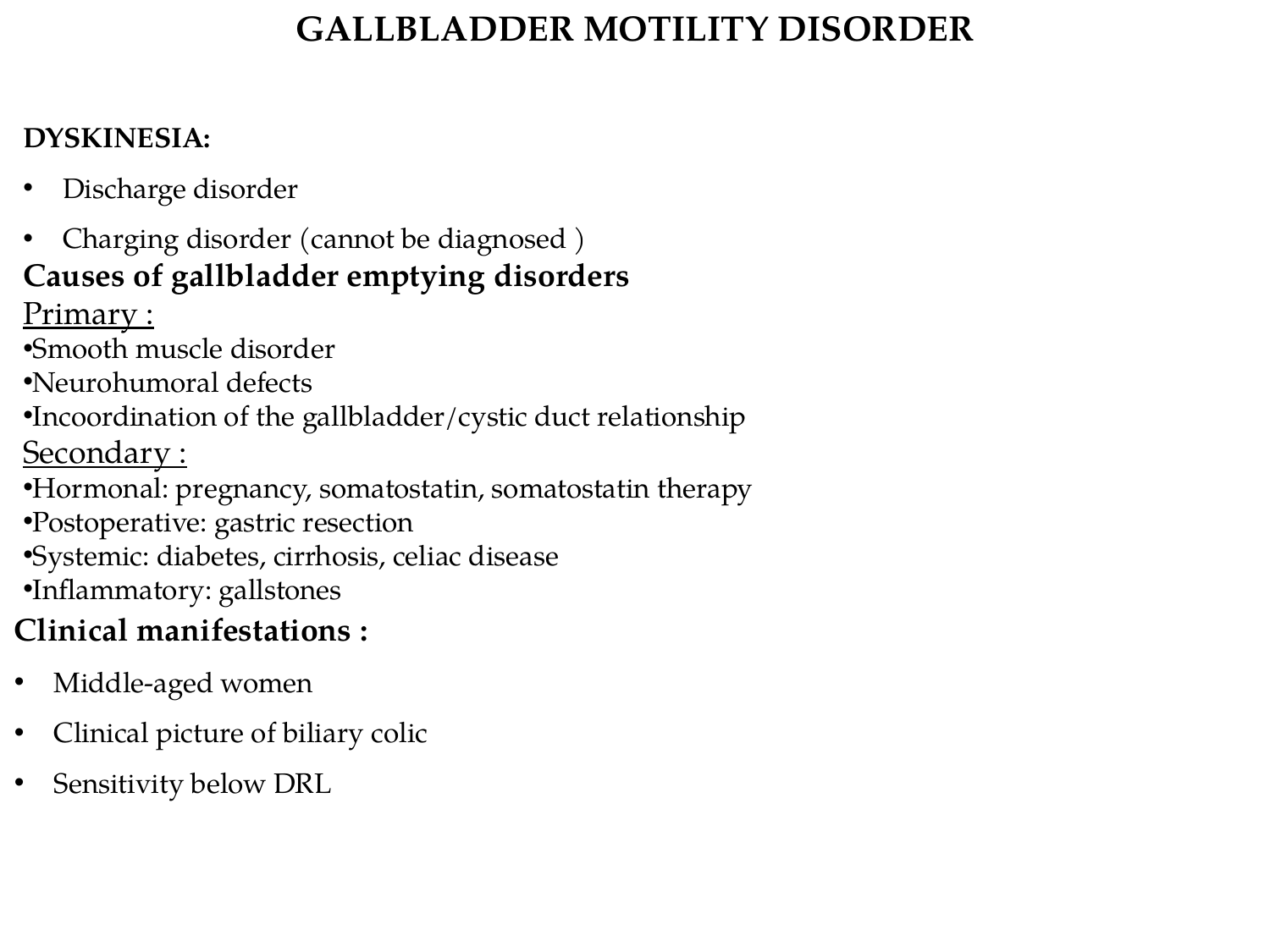

GALLBLADDER MOTILITY DISORDER
DYSKINESIA:
Discharge disorder
Charging disorder (cannot be diagnosed )
Causes of gallbladder emptying disorders
Primary :
Smooth muscle disorder
Neurohumoral defects
Incoordination of the gallbladder/cystic duct relationship
Secondary :
Hormonal: pregnancy, somatostatin, somatostatin therapy
Postoperative: gastric resection
Systemic: diabetes, cirrhosis, celiac disease
Inflammatory: gallstones

Clinical manifestations :
Middle-aged women
Clinical picture of biliary colic
Sensitivity below DRL